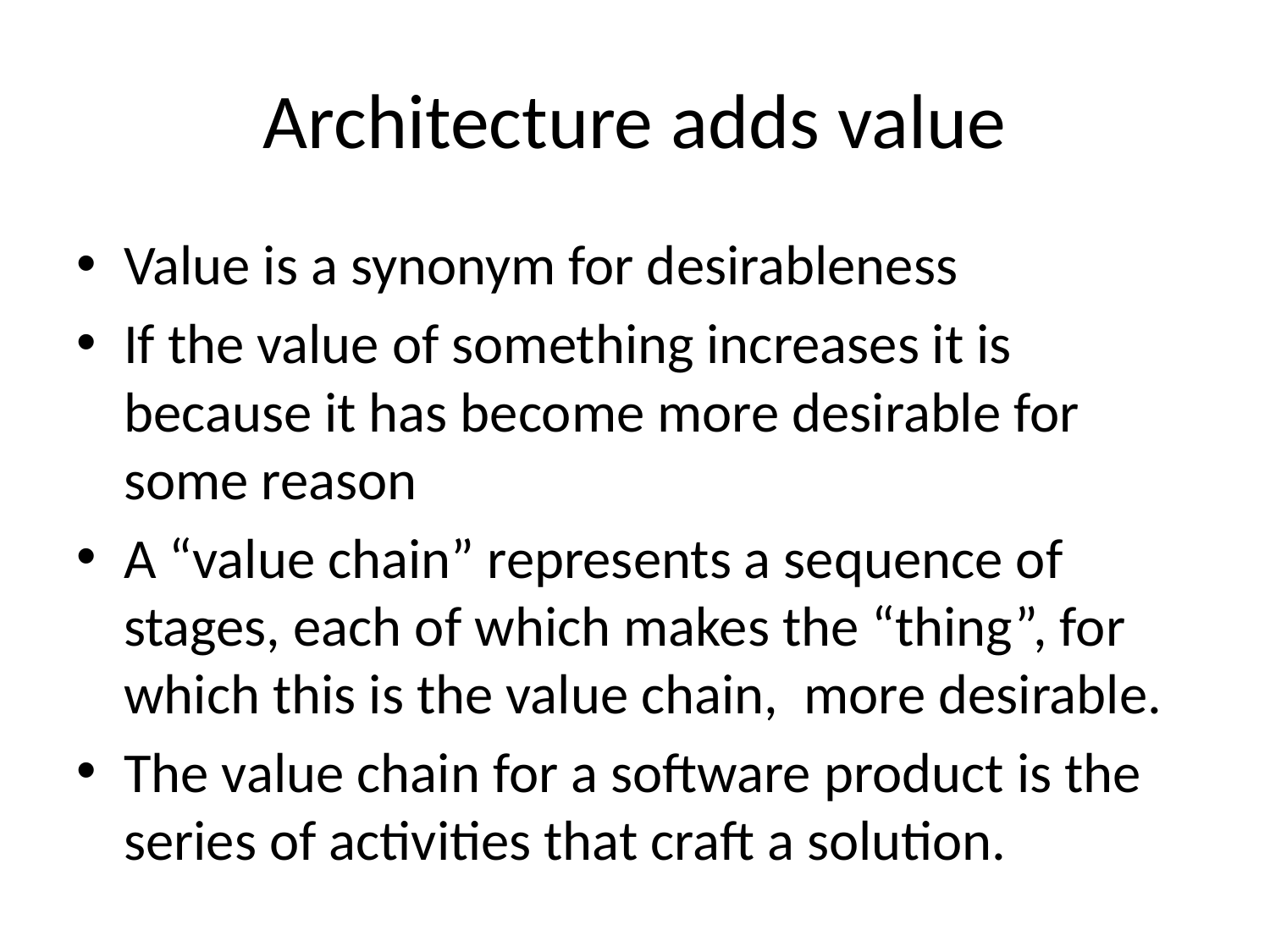

# Architecture adds value
Value is a synonym for desirableness
If the value of something increases it is because it has become more desirable for some reason
A “value chain” represents a sequence of stages, each of which makes the “thing”, for which this is the value chain,  more desirable.
The value chain for a software product is the series of activities that craft a solution.